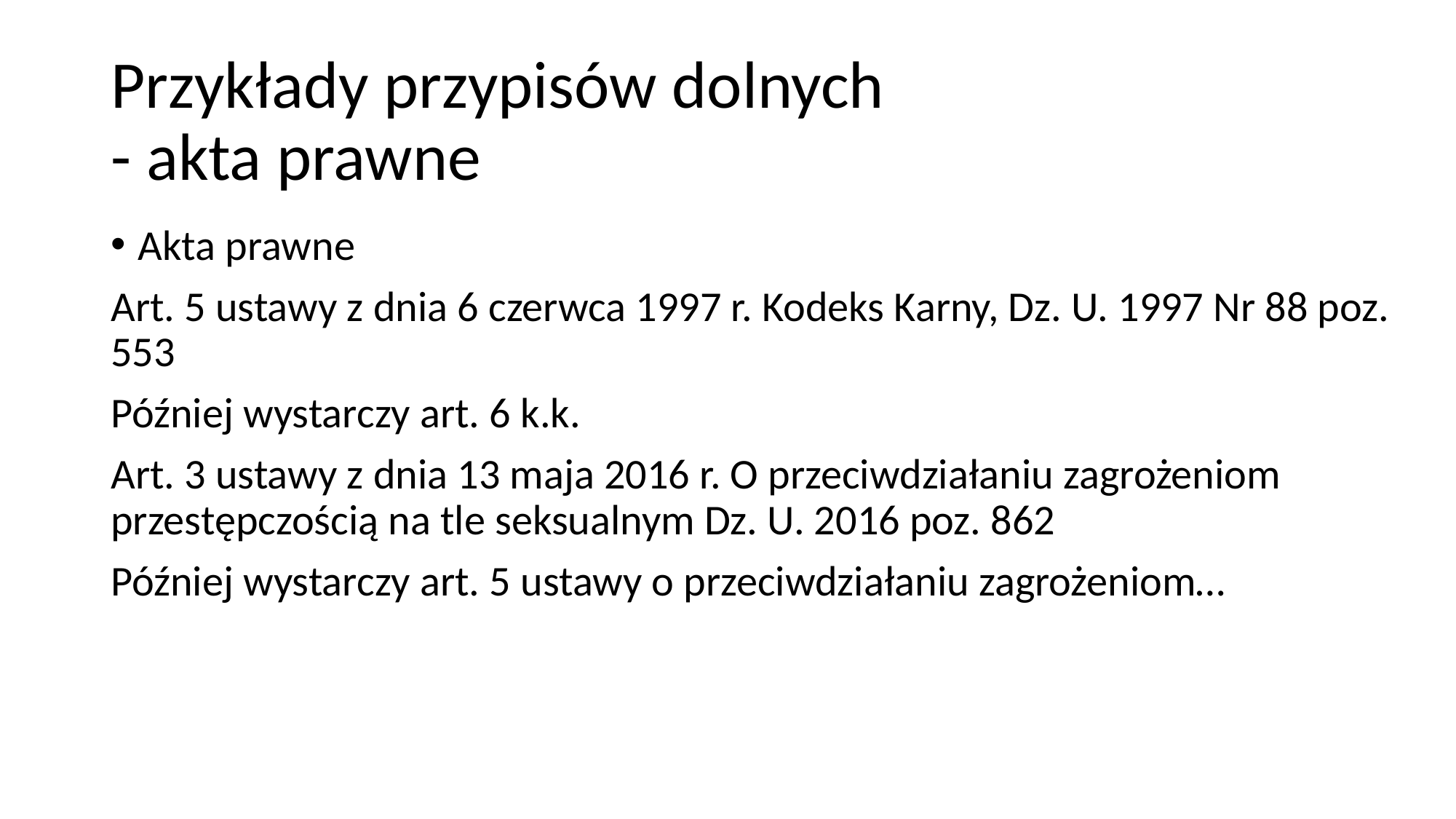

# Przykłady przypisów dolnych - akta prawne
Akta prawne
Art. 5 ustawy z dnia 6 czerwca 1997 r. Kodeks Karny, Dz. U. 1997 Nr 88 poz. 553
Później wystarczy art. 6 k.k.
Art. 3 ustawy z dnia 13 maja 2016 r. O przeciwdziałaniu zagrożeniom przestępczością na tle seksualnym Dz. U. 2016 poz. 862
Później wystarczy art. 5 ustawy o przeciwdziałaniu zagrożeniom…